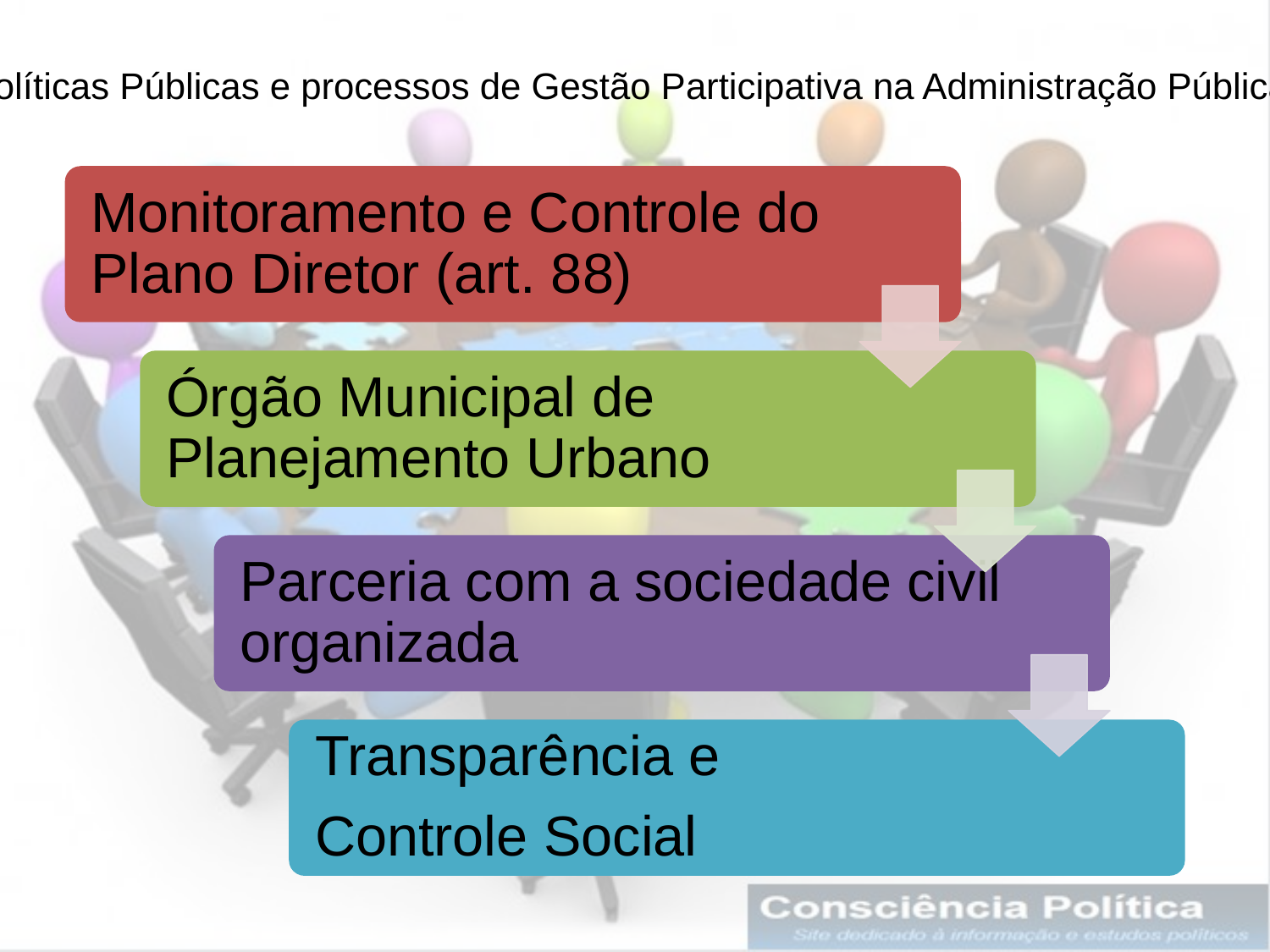

Políticas Públicas e processos de Gestão Participativa na Administração Pública
Monitoramento e Controle do Plano Diretor (art. 88)
Órgão Municipal de Planejamento Urbano
Parceria com a sociedade civil organizada
Transparência e
Controle Social